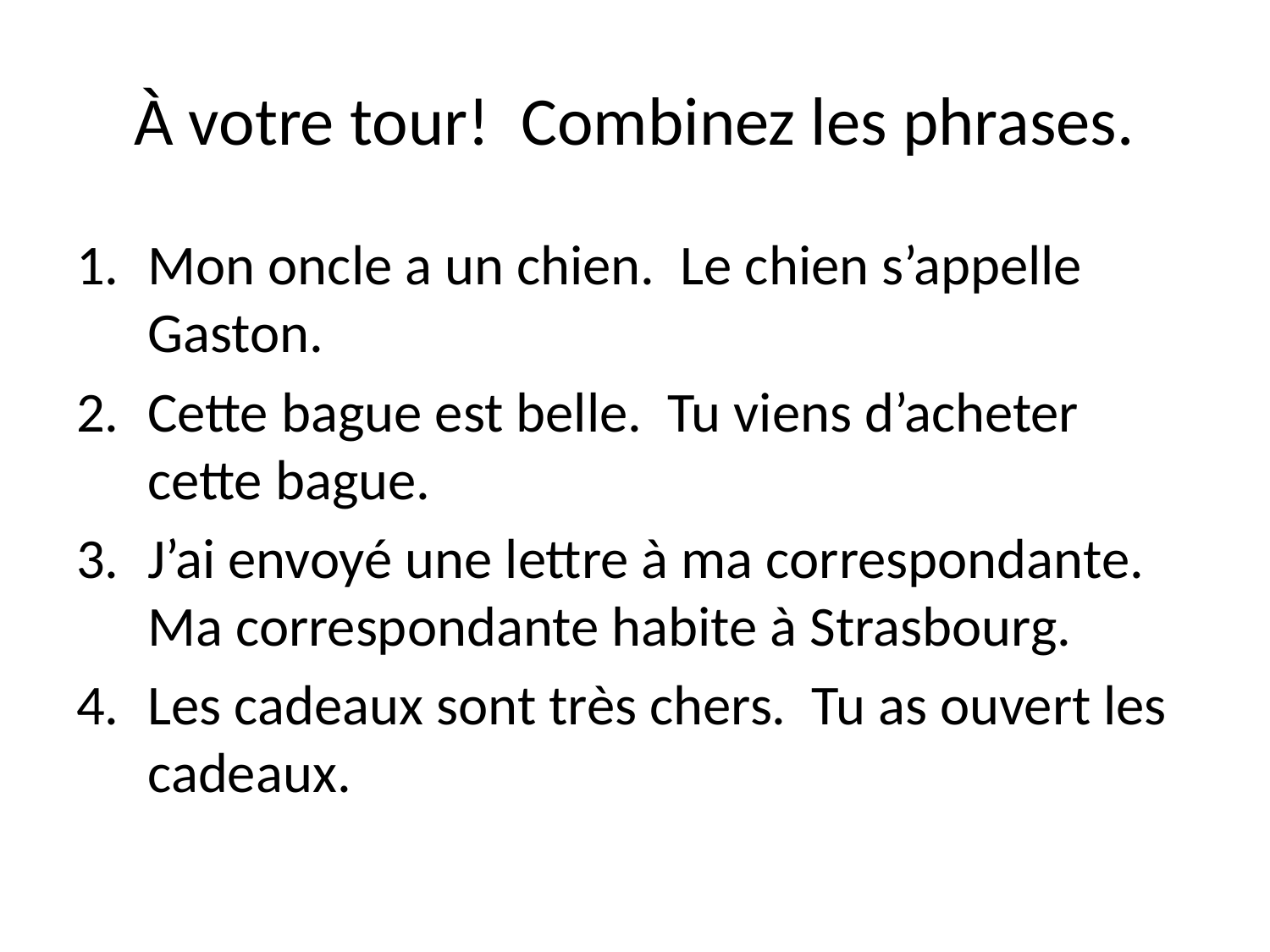

# À votre tour!  Combinez les phrases.
Mon oncle a un chien.  Le chien s’appelle Gaston.
Cette bague est belle.  Tu viens d’acheter cette bague.
J’ai envoyé une lettre à ma correspondante.  Ma correspondante habite à Strasbourg.
Les cadeaux sont très chers.  Tu as ouvert les cadeaux.